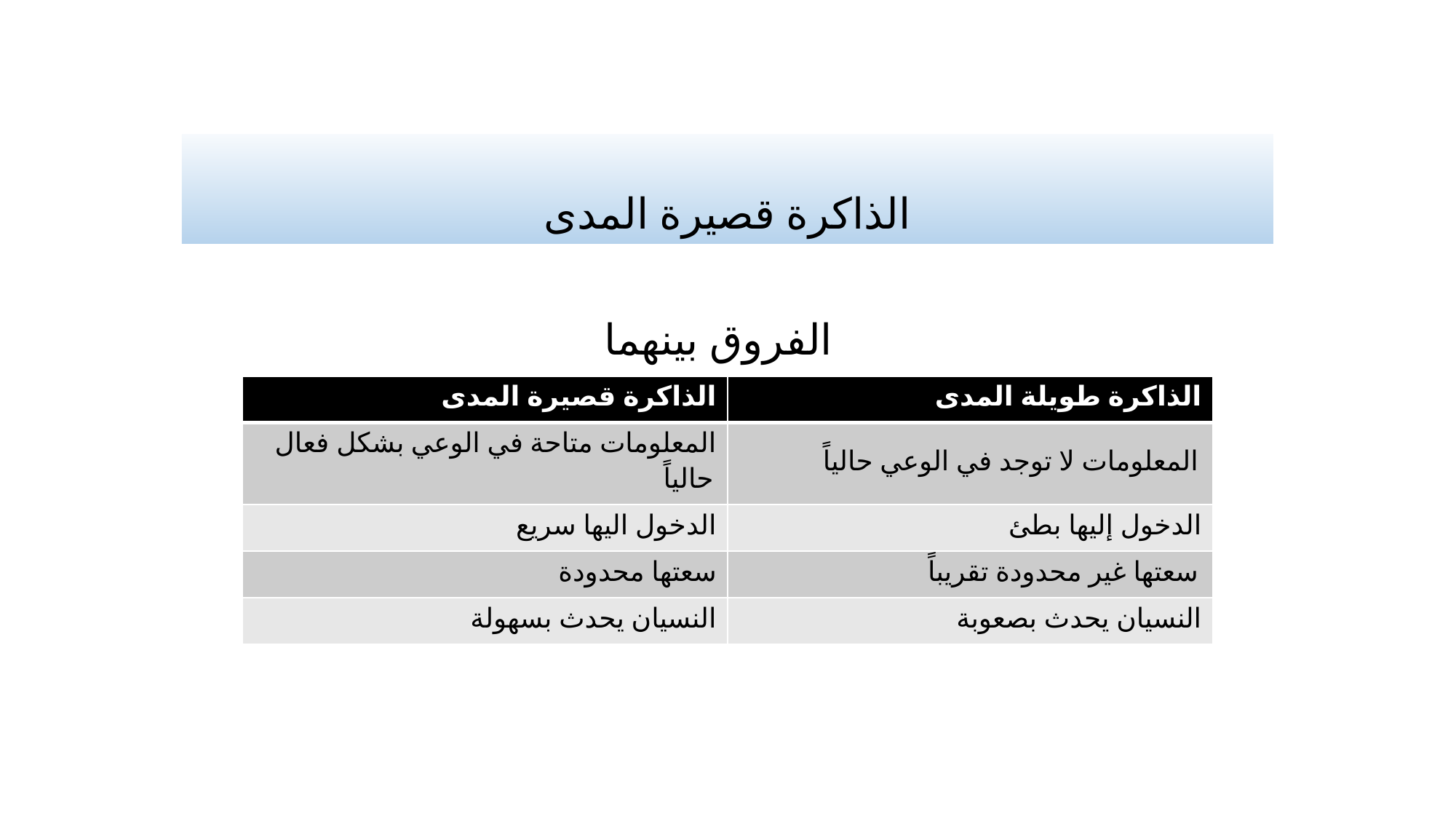

# الذاكرة قصيرة المدى
 الفروق بينهما
| الذاكرة قصيرة المدى | الذاكرة طويلة المدى |
| --- | --- |
| المعلومات متاحة في الوعي بشكل فعال حالياً | المعلومات لا توجد في الوعي حالياً |
| الدخول اليها سريع | الدخول إليها بطئ |
| سعتها محدودة | سعتها غير محدودة تقريباً |
| النسيان يحدث بسهولة | النسيان يحدث بصعوبة |